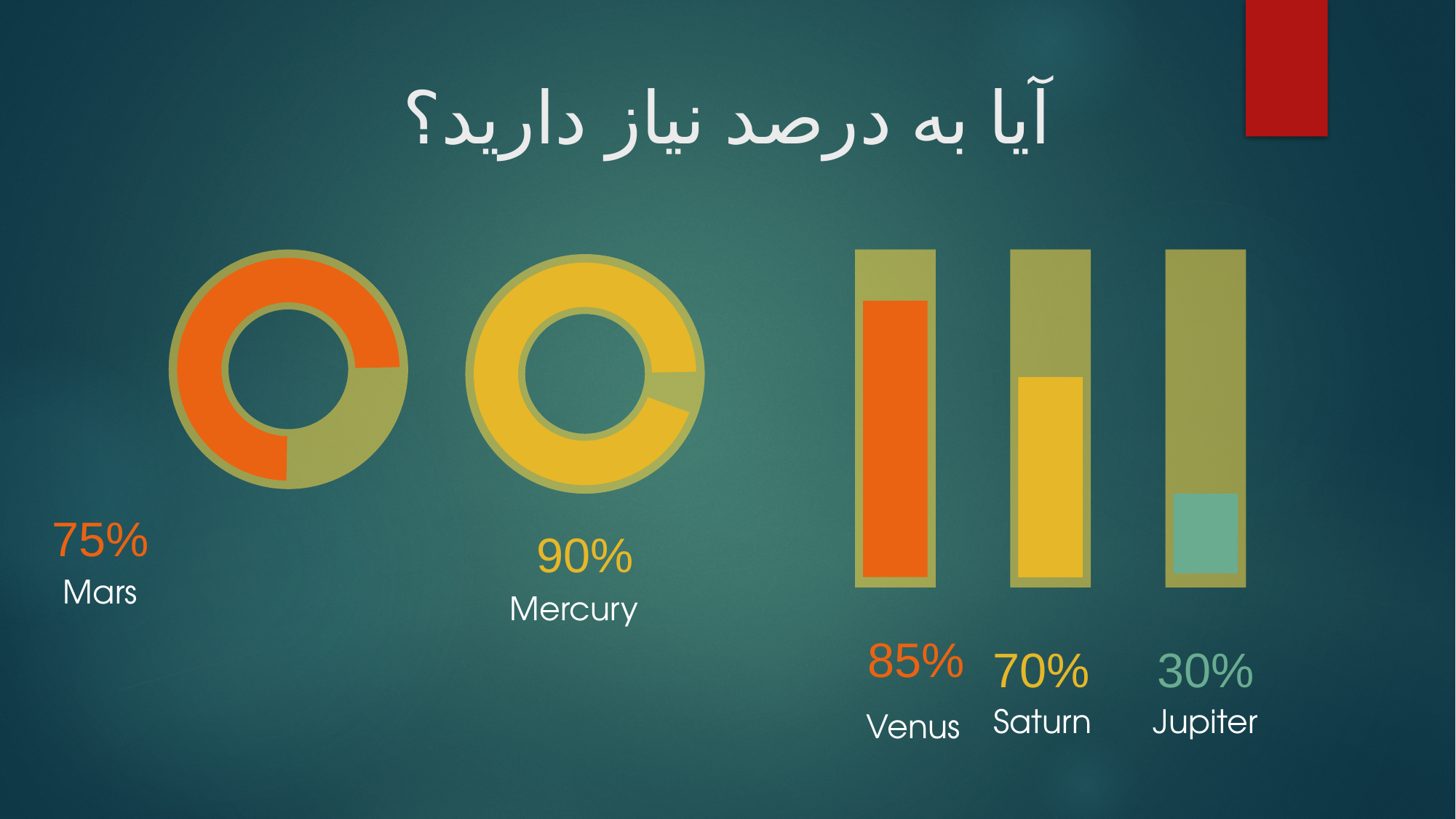

# آیا به درصد نیاز دارید؟

75%
90%
Mars
Mercury
85%
70%
30%
Saturn
Jupiter
Venus